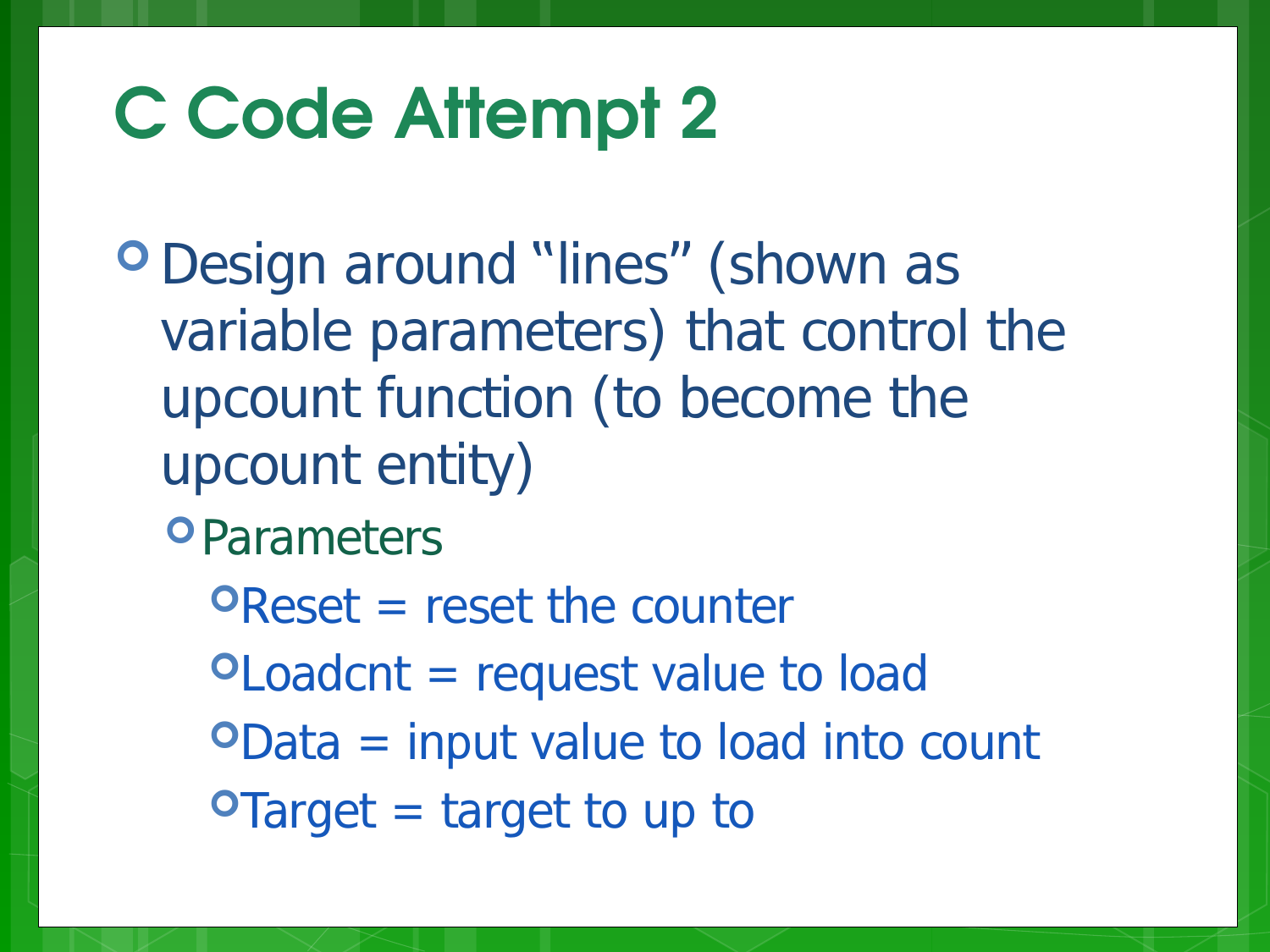

# C Code Attempt 2
Design around “lines” (shown as variable parameters) that control the upcount function (to become the upcount entity)
Parameters
Reset = reset the counter
Loadcnt = request value to load
Data = input value to load into count
Target = target to up to